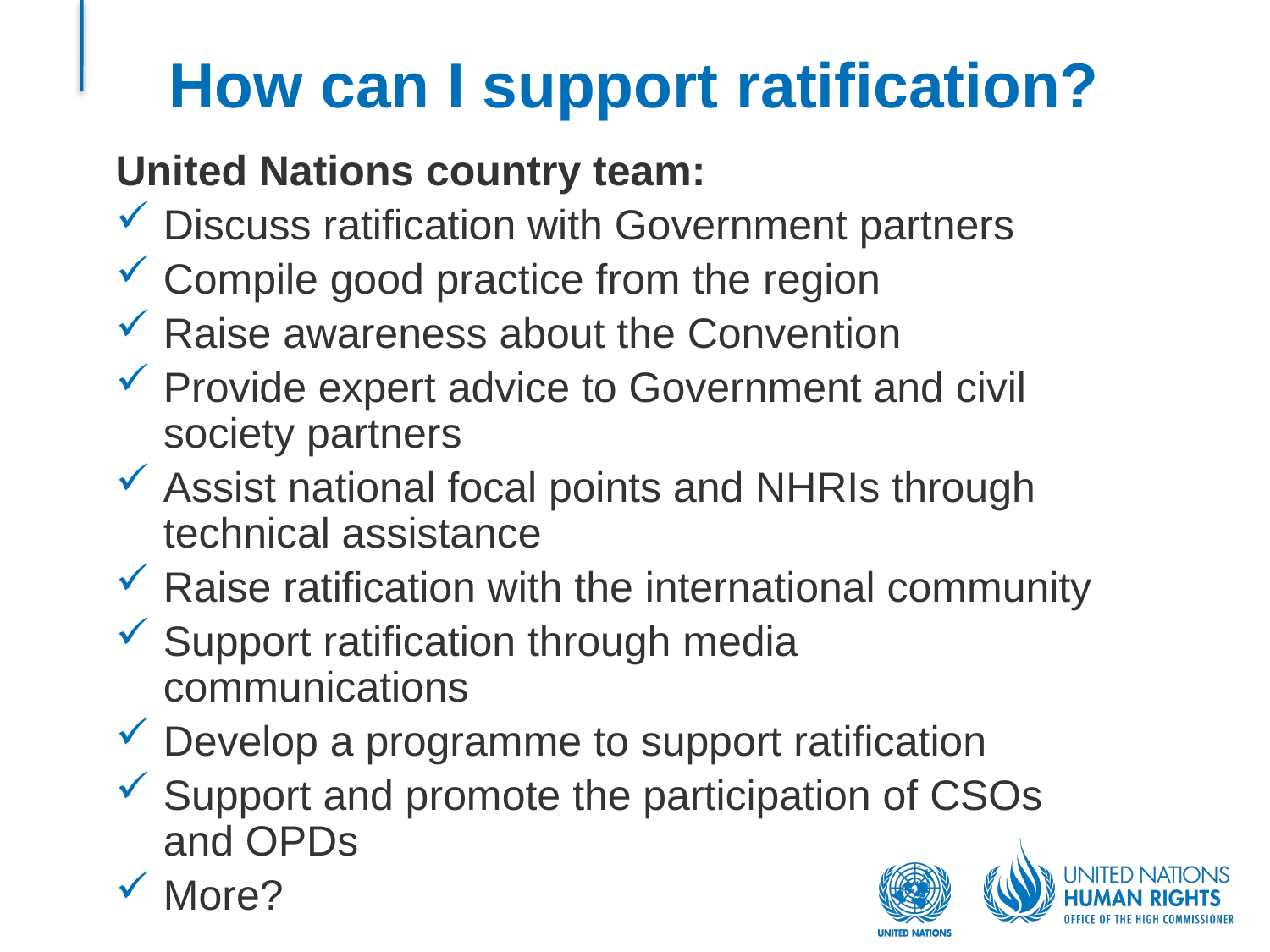

# How can I support ratification?
United Nations country team:
Discuss ratification with Government partners
Compile good practice from the region
Raise awareness about the Convention
Provide expert advice to Government and civil society partners
Assist national focal points and NHRIs through technical assistance
Raise ratification with the international community
Support ratification through media communications
Develop a programme to support ratification
Support and promote the participation of CSOs and OPDs
More?